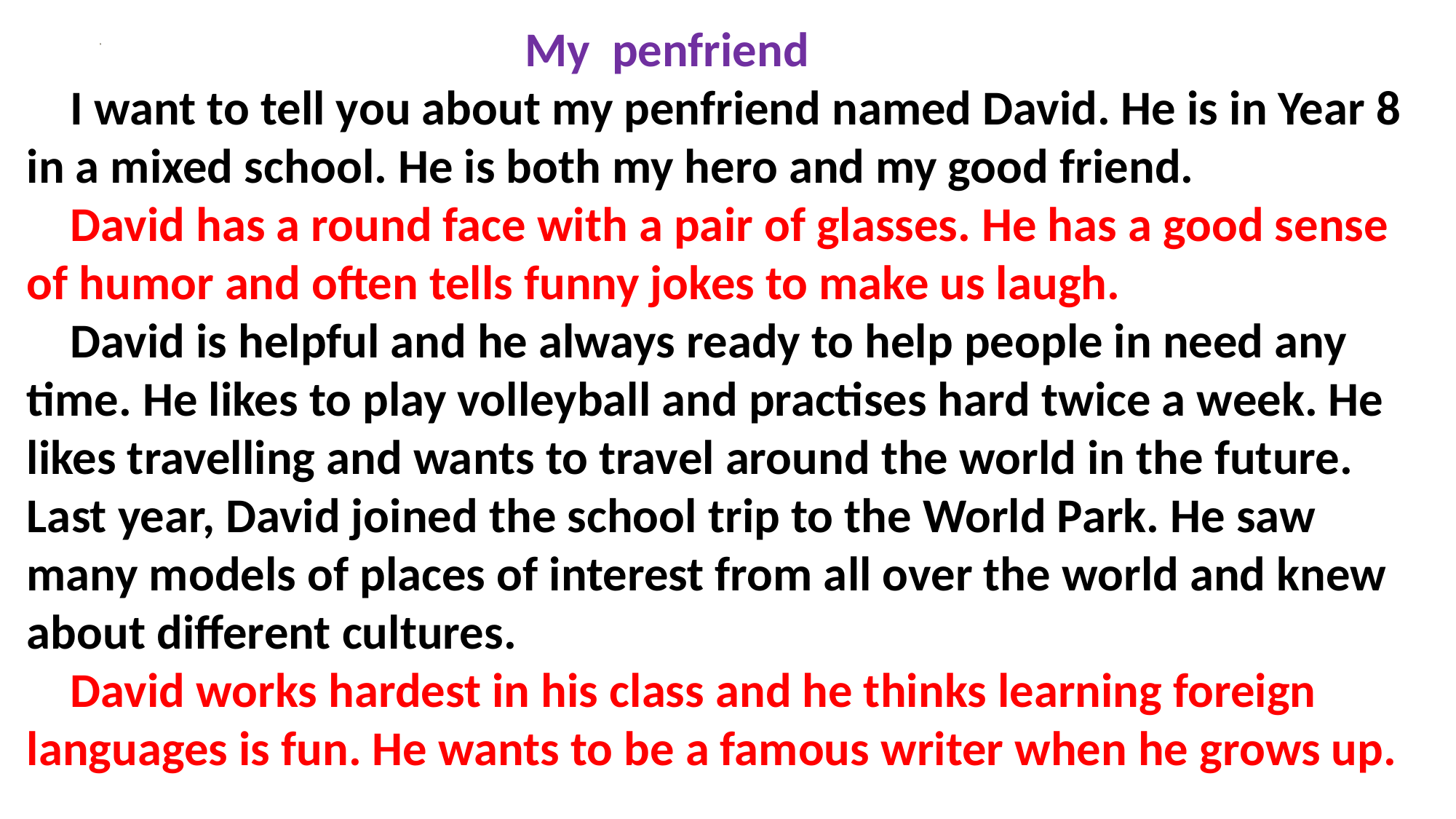

My  penfriend
    I want to tell you about my penfriend named David. He is in Year 8 in a mixed school. He is both my hero and my good friend.
    David has a round face with a pair of glasses. He has a good sense of humor and often tells funny jokes to make us laugh.
    David is helpful and he always ready to help people in need any time. He likes to play volleyball and practises hard twice a week. He likes travelling and wants to travel around the world in the future. Last year, David joined the school trip to the World Park. He saw many models of places of interest from all over the world and knew about different cultures.
    David works hardest in his class and he thinks learning foreign languages is fun. He wants to be a famous writer when he grows up.